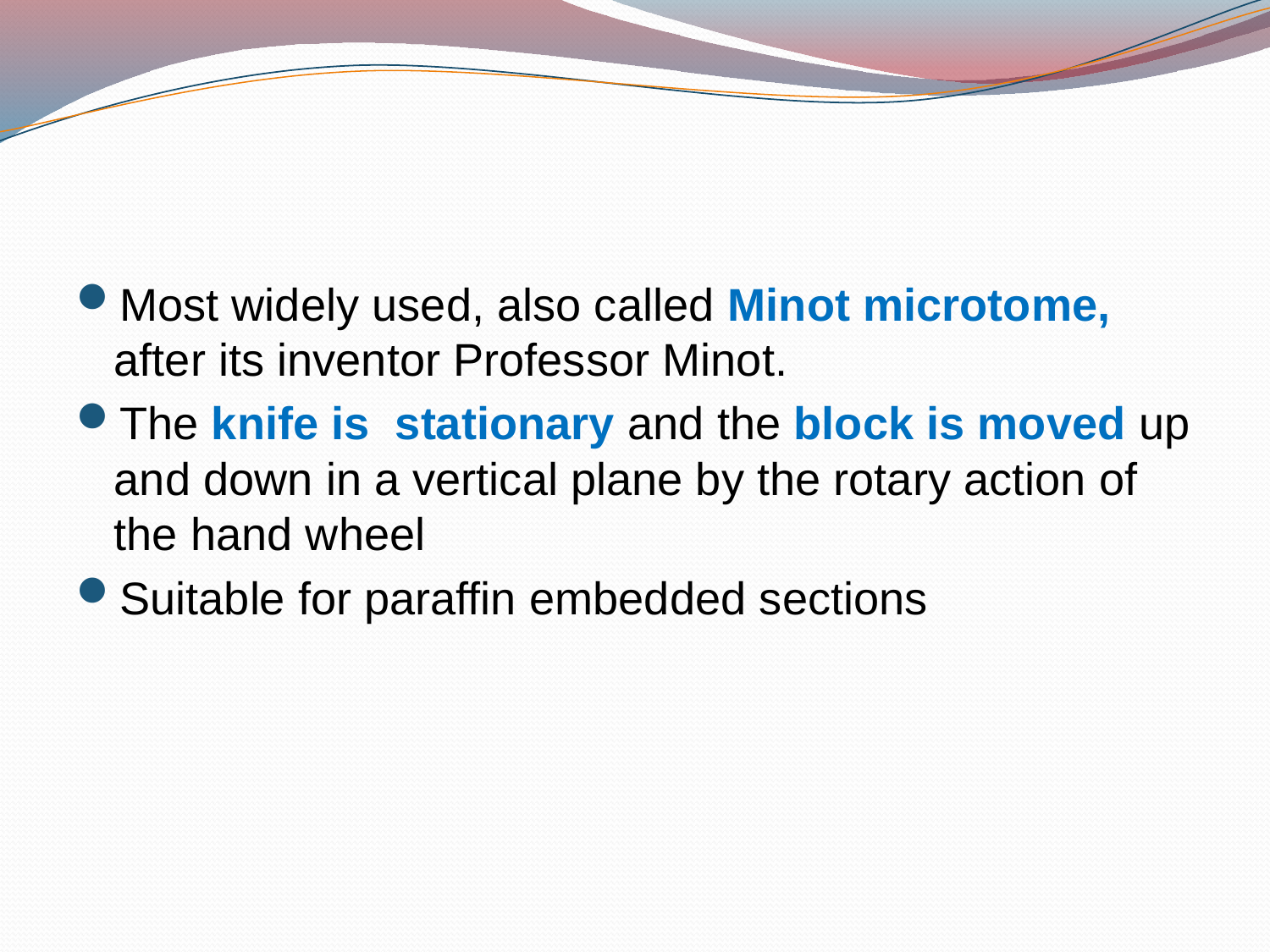

Most widely used, also called Minot microtome, after its inventor Professor Minot.
The knife is  stationary and the block is moved up and down in a vertical plane by the rotary action of the hand wheel
Suitable for paraffin embedded sections